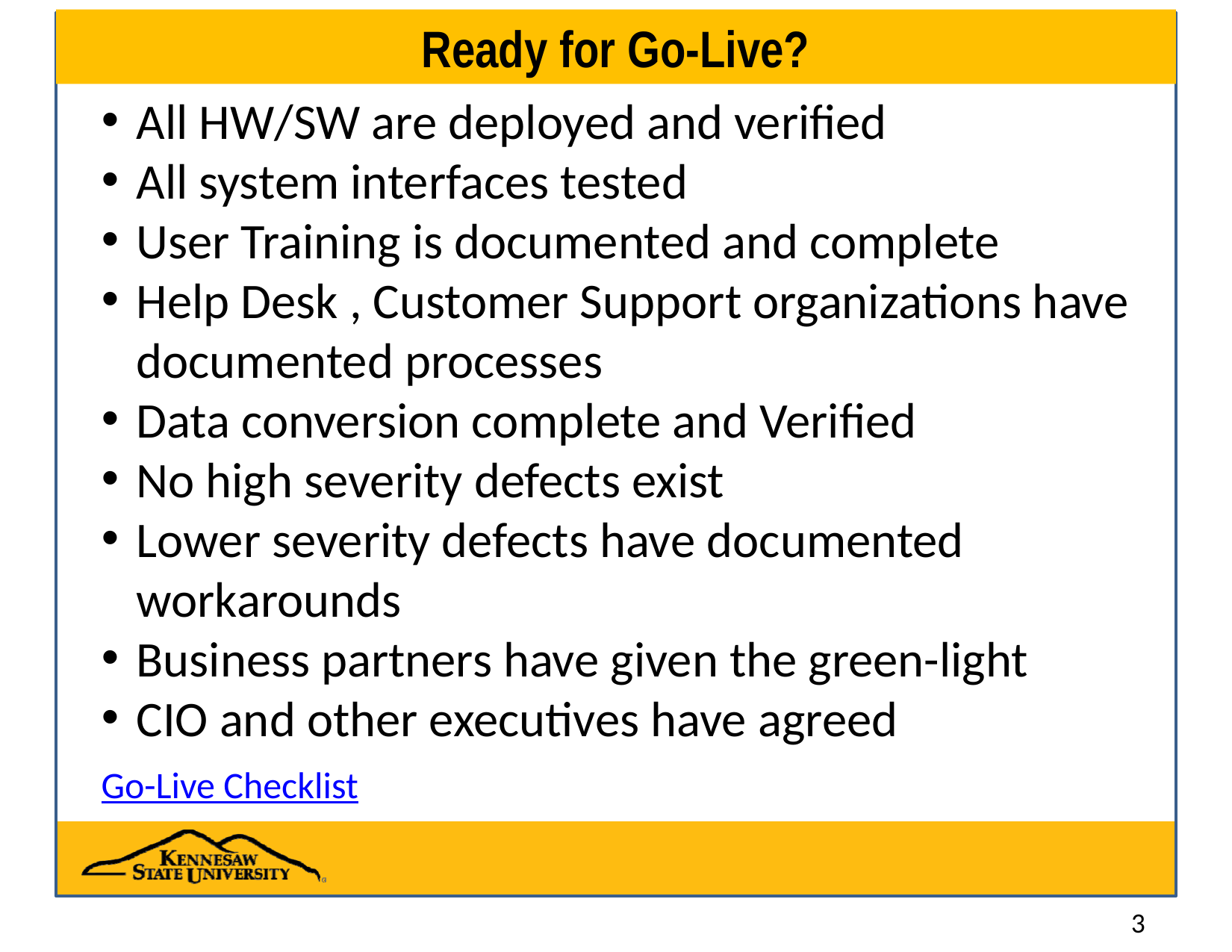

# Ready for Go-Live?
All HW/SW are deployed and verified
All system interfaces tested
User Training is documented and complete
Help Desk , Customer Support organizations have documented processes
Data conversion complete and Verified
No high severity defects exist
Lower severity defects have documented workarounds
Business partners have given the green-light
CIO and other executives have agreed

Go-Live Checklist